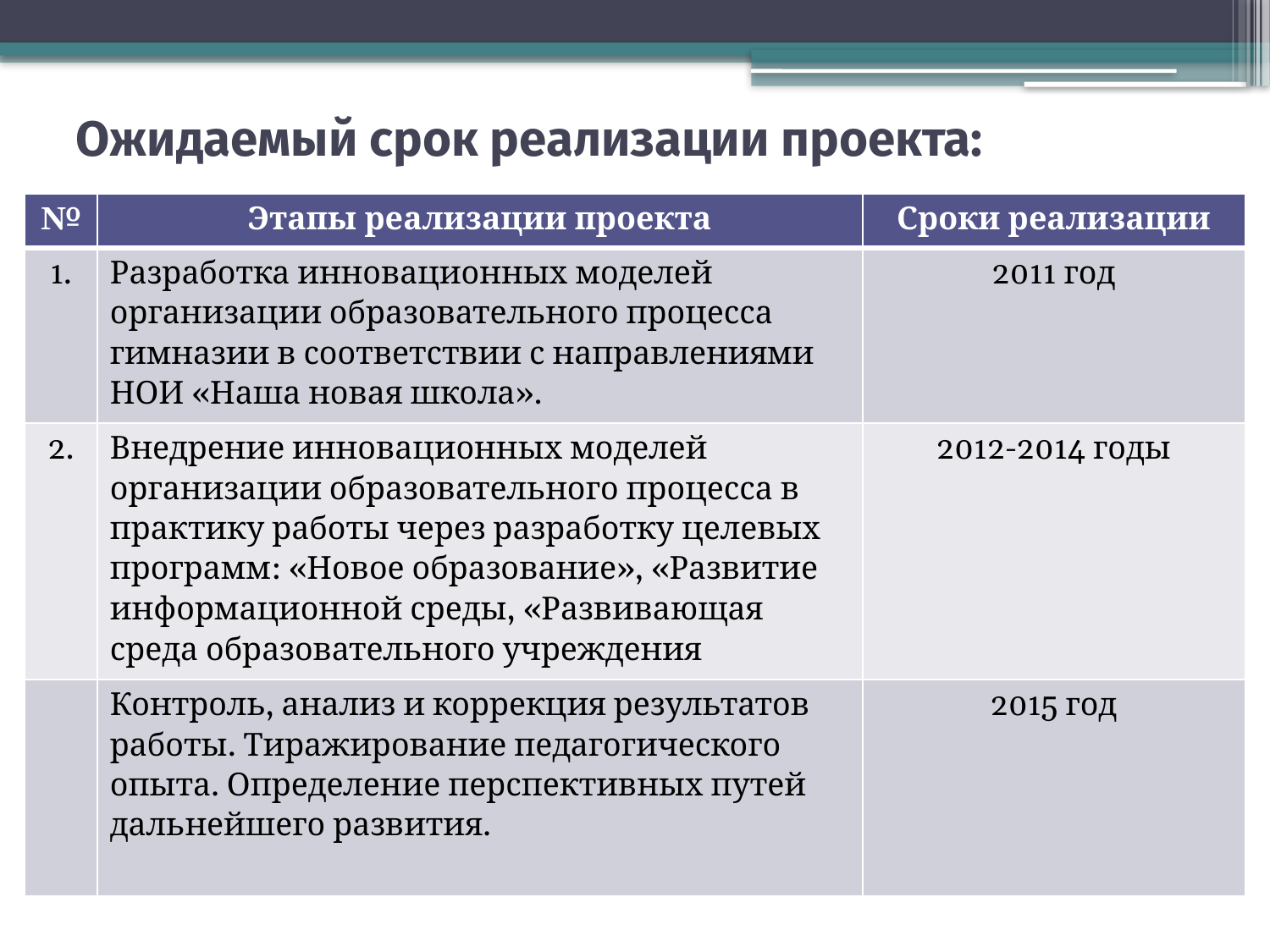

# Ожидаемый срок реализации проекта:
| № | Этапы реализации проекта | Сроки реализации |
| --- | --- | --- |
| 1. | Разработка инновационных моделей организации образовательного процесса гимназии в соответствии с направлениями НОИ «Наша новая школа». | 2011 год |
| 2. | Внедрение инновационных моделей организации образовательного процесса в практику работы через разработку целевых программ: «Новое образование», «Развитие информационной среды, «Развивающая среда образовательного учреждения | 2012-2014 годы |
|  | Контроль, анализ и коррекция результатов работы. Тиражирование педагогического опыта. Определение перспективных путей дальнейшего развития. | 2015 год |
(основное содержание этапа)